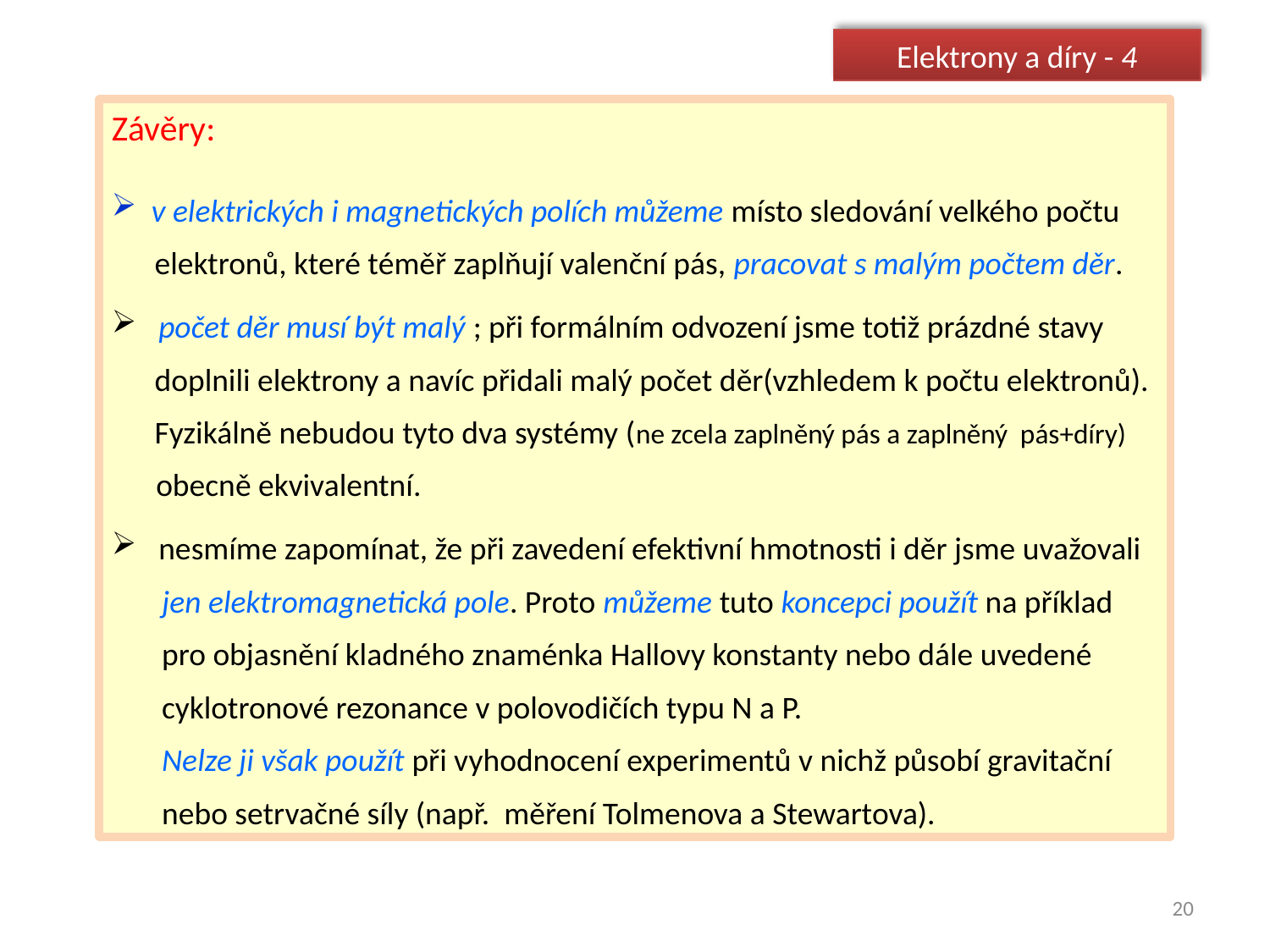

Elektrony a díry - 4
Závěry:

  v elektrických i magnetických polích můžeme místo sledování velkého počtu
      elektronů, které téměř zaplňují valenční pás, pracovat s malým počtem děr.
   počet děr musí být malý ; při formálním odvození jsme totiž prázdné stavy
      doplnili elektrony a navíc přidali malý počet děr(vzhledem k počtu elektronů).
      Fyzikálně nebudou tyto dva systémy (ne zcela zaplněný pás a zaplněný  pás+díry)
       obecně ekvivalentní.
   nesmíme zapomínat, že při zavedení efektivní hmotnosti i děr jsme uvažovali
       jen elektromagnetická pole. Proto můžeme tuto koncepci použít na příklad
       pro objasnění kladného znaménka Hallovy konstanty nebo dále uvedené
       cyklotronové rezonance v polovodičích typu N a P.
       Nelze ji však použít při vyhodnocení experimentů v nichž působí gravitační
       nebo setrvačné síly (např.  měření Tolmenova a Stewartova).
20